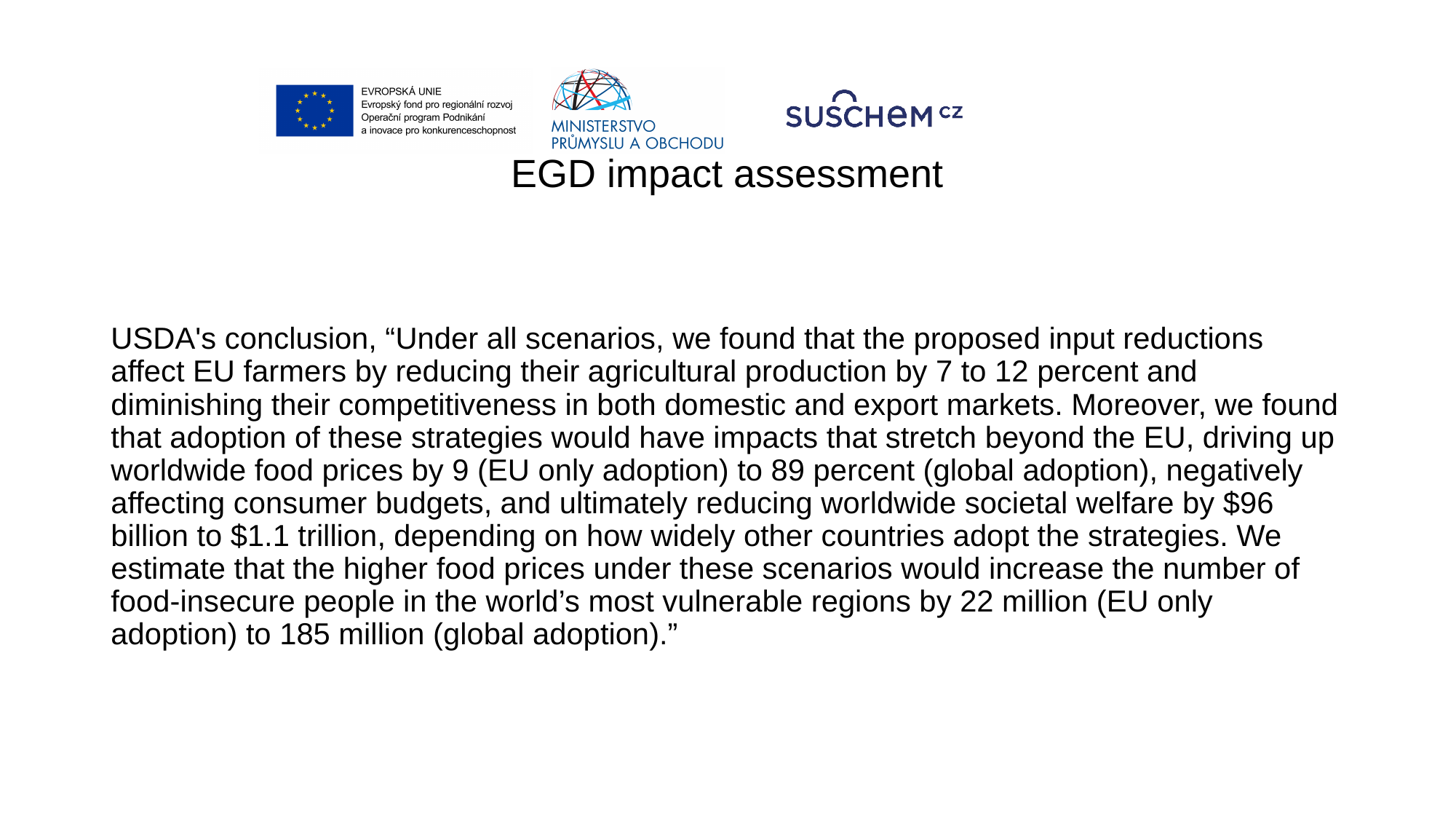

# EGD impact assessment

USDA's conclusion, “Under all scenarios, we found that the proposed input reductions affect EU farmers by reducing their agricultural production by 7 to 12 percent and diminishing their competitiveness in both domestic and export markets. Moreover, we found that adoption of these strategies would have impacts that stretch beyond the EU, driving up worldwide food prices by 9 (EU only adoption) to 89 percent (global adoption), negatively affecting consumer budgets, and ultimately reducing worldwide societal welfare by $96 billion to $1.1 trillion, depending on how widely other countries adopt the strategies. We estimate that the higher food prices under these scenarios would increase the number of food-insecure people in the world’s most vulnerable regions by 22 million (EU only adoption) to 185 million (global adoption).”